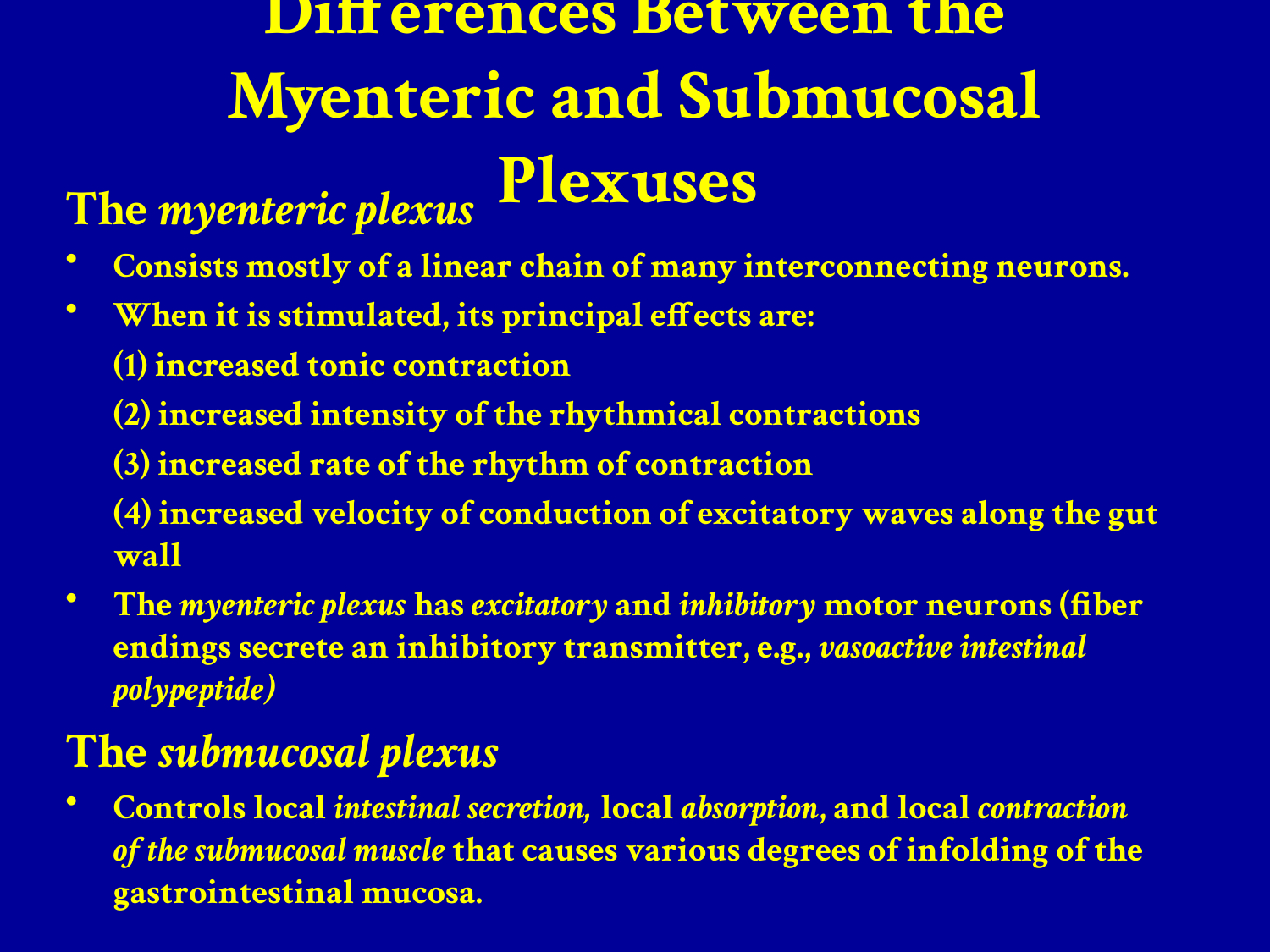

# Differences Between the Myenteric and Submucosal Plexuses
The myenteric plexus
Consists mostly of a linear chain of many interconnecting neurons.
When it is stimulated, its principal effects are:
	(1) increased tonic contraction
	(2) increased intensity of the rhythmical contractions
	(3) increased rate of the rhythm of contraction
	(4) increased velocity of conduction of excitatory waves along the gut wall
The myenteric plexus has excitatory and inhibitory motor neurons (fiber endings secrete an inhibitory transmitter, e.g., vasoactive intestinal polypeptide)
The submucosal plexus
Controls local intestinal secretion, local absorption, and local contraction of the submucosal muscle that causes various degrees of infolding of the gastrointestinal mucosa.